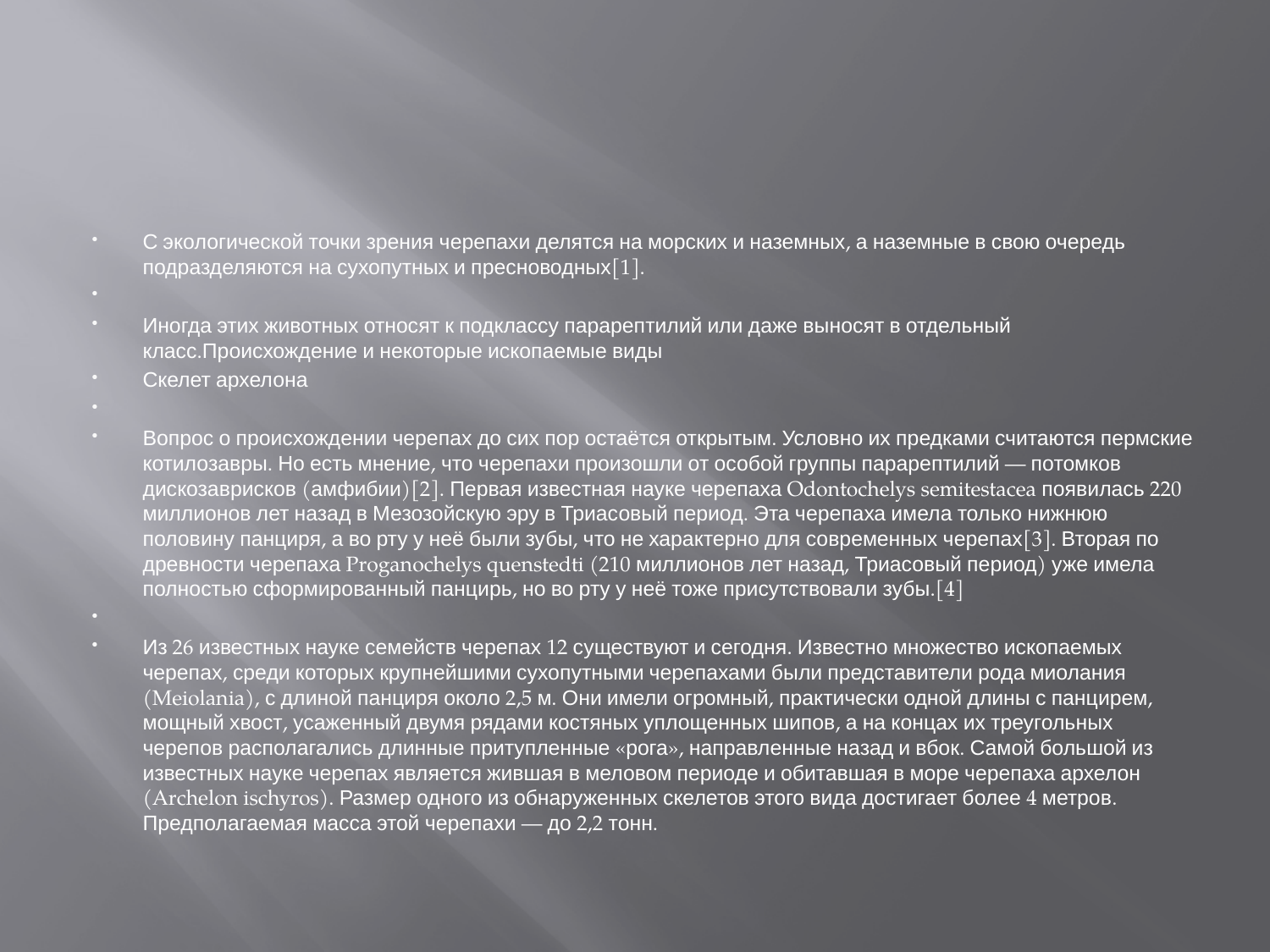

#
С экологической точки зрения черепахи делятся на морских и наземных, а наземные в свою очередь подразделяются на сухопутных и пресноводных[1].

Иногда этих животных относят к подклассу парарептилий или даже выносят в отдельный класс.Происхождение и некоторые ископаемые виды
Скелет архелона

Вопрос о происхождении черепах до сих пор остаётся открытым. Условно их предками считаются пермские котилозавры. Но есть мнение, что черепахи произошли от особой группы парарептилий — потомков дискозаврисков (амфибии)[2]. Первая известная науке черепаха Odontochelys semitestacea появилась 220 миллионов лет назад в Мезозойскую эру в Триасовый период. Эта черепаха имела только нижнюю половину панциря, а во рту у неё были зубы, что не характерно для современных черепах[3]. Вторая по древности черепаха Proganochelys quenstedti (210 миллионов лет назад, Триасовый период) уже имела полностью сформированный панцирь, но во рту у неё тоже присутствовали зубы.[4]

Из 26 известных науке семейств черепах 12 существуют и сегодня. Известно множество ископаемых черепах, среди которых крупнейшими сухопутными черепахами были представители рода миолания (Meiolania), с длиной панциря около 2,5 м. Они имели огромный, практически одной длины с панцирем, мощный хвост, усаженный двумя рядами костяных уплощенных шипов, а на концах их треугольных черепов располагались длинные притупленные «рога», направленные назад и вбок. Самой большой из известных науке черепах является жившая в меловом периоде и обитавшая в море черепаха архелон (Archelon ischyros). Размер одного из обнаруженных скелетов этого вида достигает более 4 метров. Предполагаемая масса этой черепахи — до 2,2 тонн.